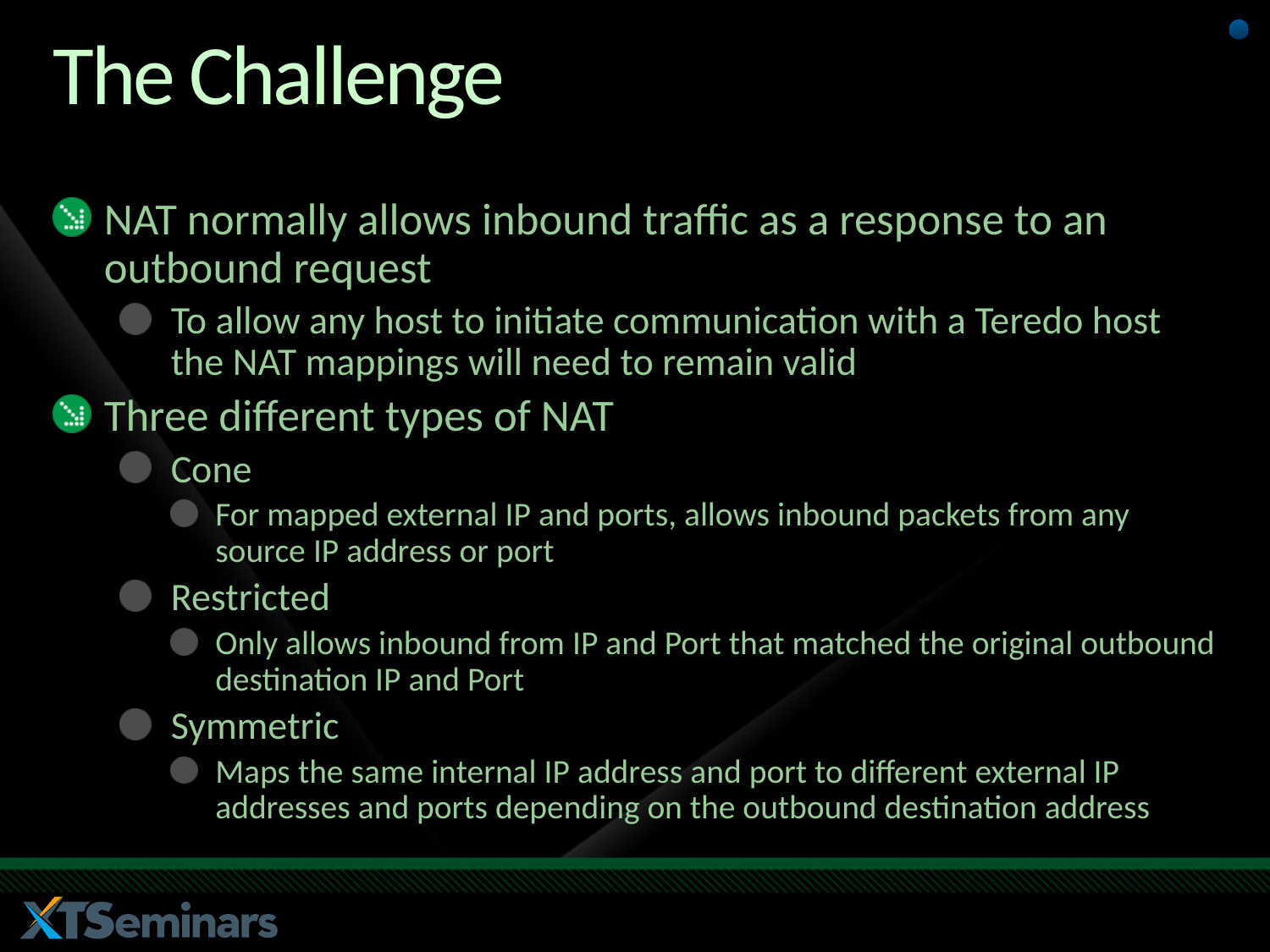

# The Challenge
NAT normally allows inbound traffic as a response to an outbound request
To allow any host to initiate communication with a Teredo host the NAT mappings will need to remain valid
Three different types of NAT
Cone
For mapped external IP and ports, allows inbound packets from any source IP address or port
Restricted
Only allows inbound from IP and Port that matched the original outbound destination IP and Port
Symmetric
Maps the same internal IP address and port to different external IP addresses and ports depending on the outbound destination address